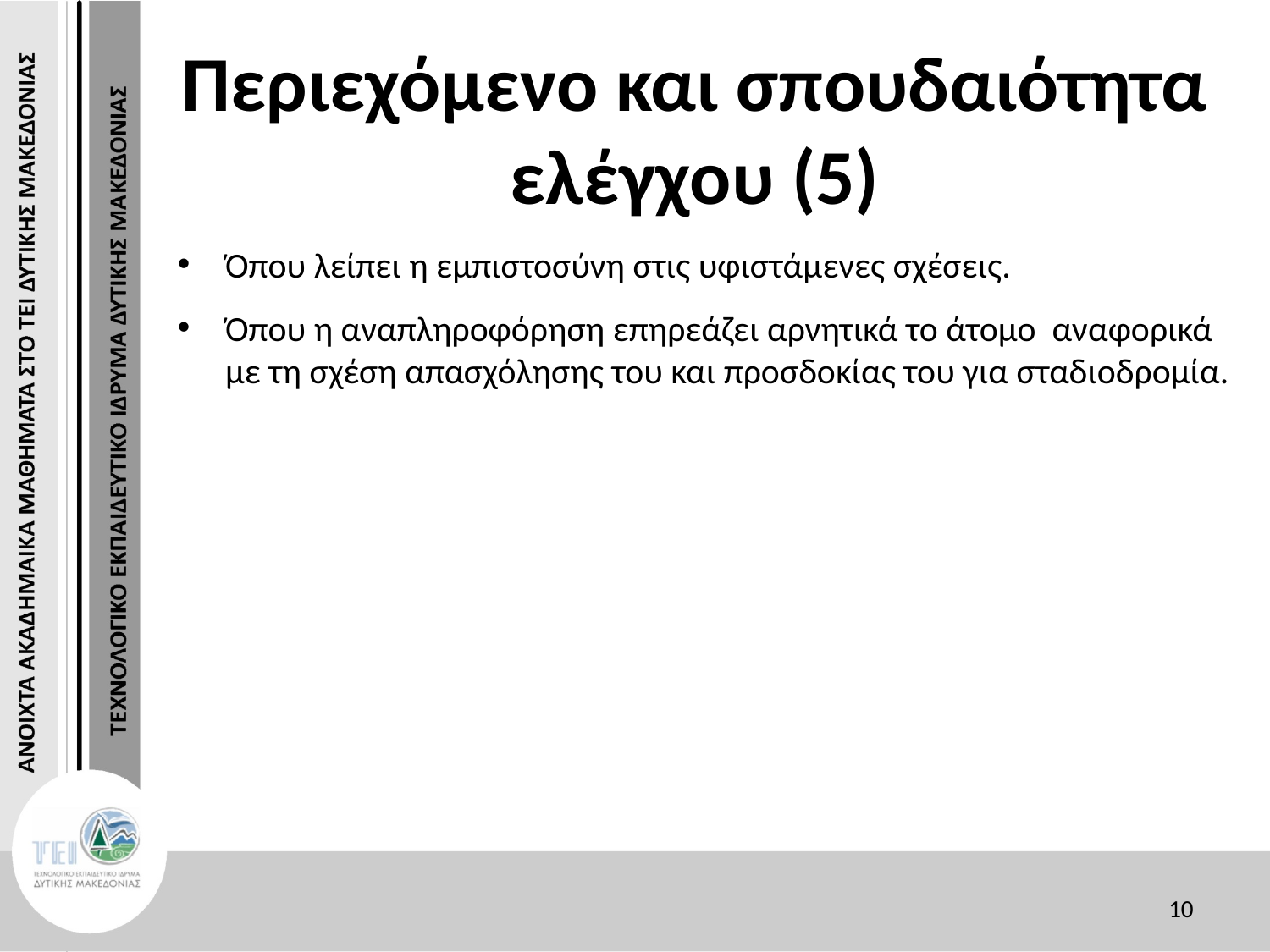

# Περιεχόμενο και σπουδαιότητα ελέγχου (5)
Όπου λείπει η εμπιστοσύνη στις υφιστάμενες σχέσεις.
Όπου η αναπληροφόρηση επηρεάζει αρνητικά το άτομο  αναφορικά με τη σχέση απασχόλησης του και προσδοκίας του για σταδιοδρομία.
10